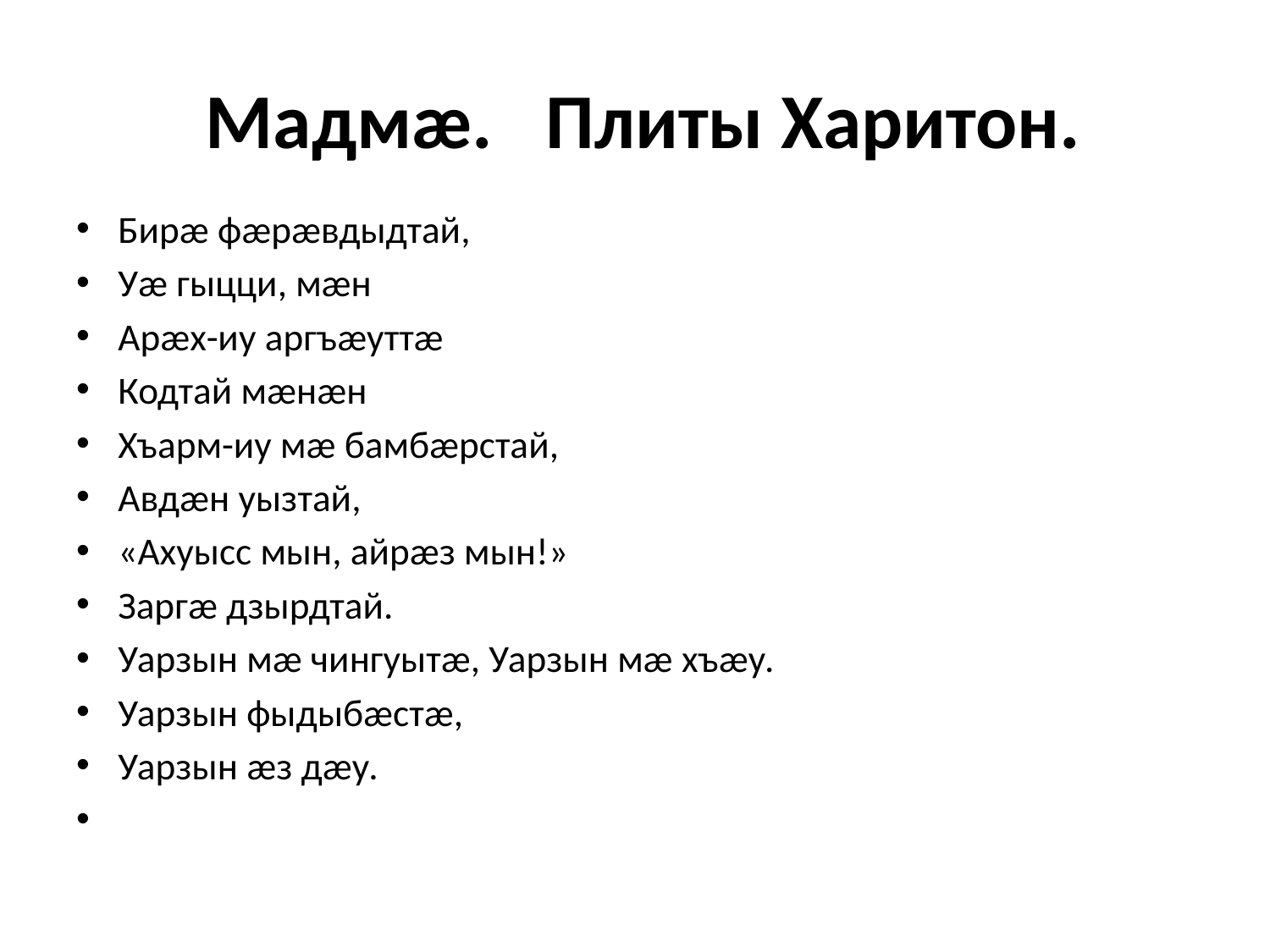

# Мадмæ.   Плиты Харитон.
Бирæ фæрæвдыдтай,
Уæ гыцци, мæн
Арæх-иу аргъæуттæ
Кодтай мæнæн
Хъарм-иу мæ бамбæрстай,
Авдæн уызтай,
«Ахуысс мын, айрæз мын!»
Заргæ дзырдтай.
Уарзын мæ чингуытæ, Уарзын мæ хъæу.
Уарзын фыдыбæстæ,
Уарзын æз дæу.